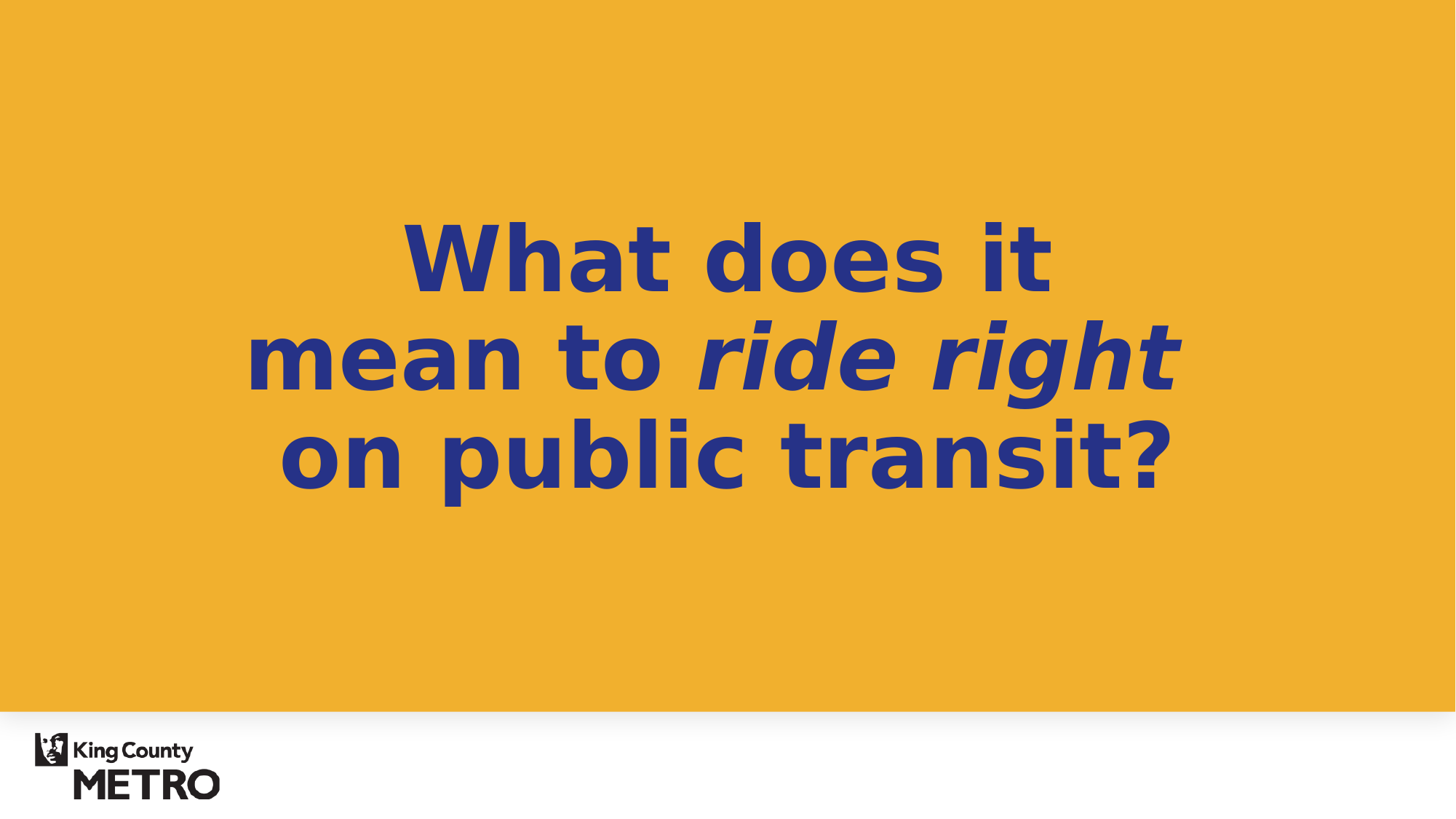

What does it
mean to ride right
on public transit?